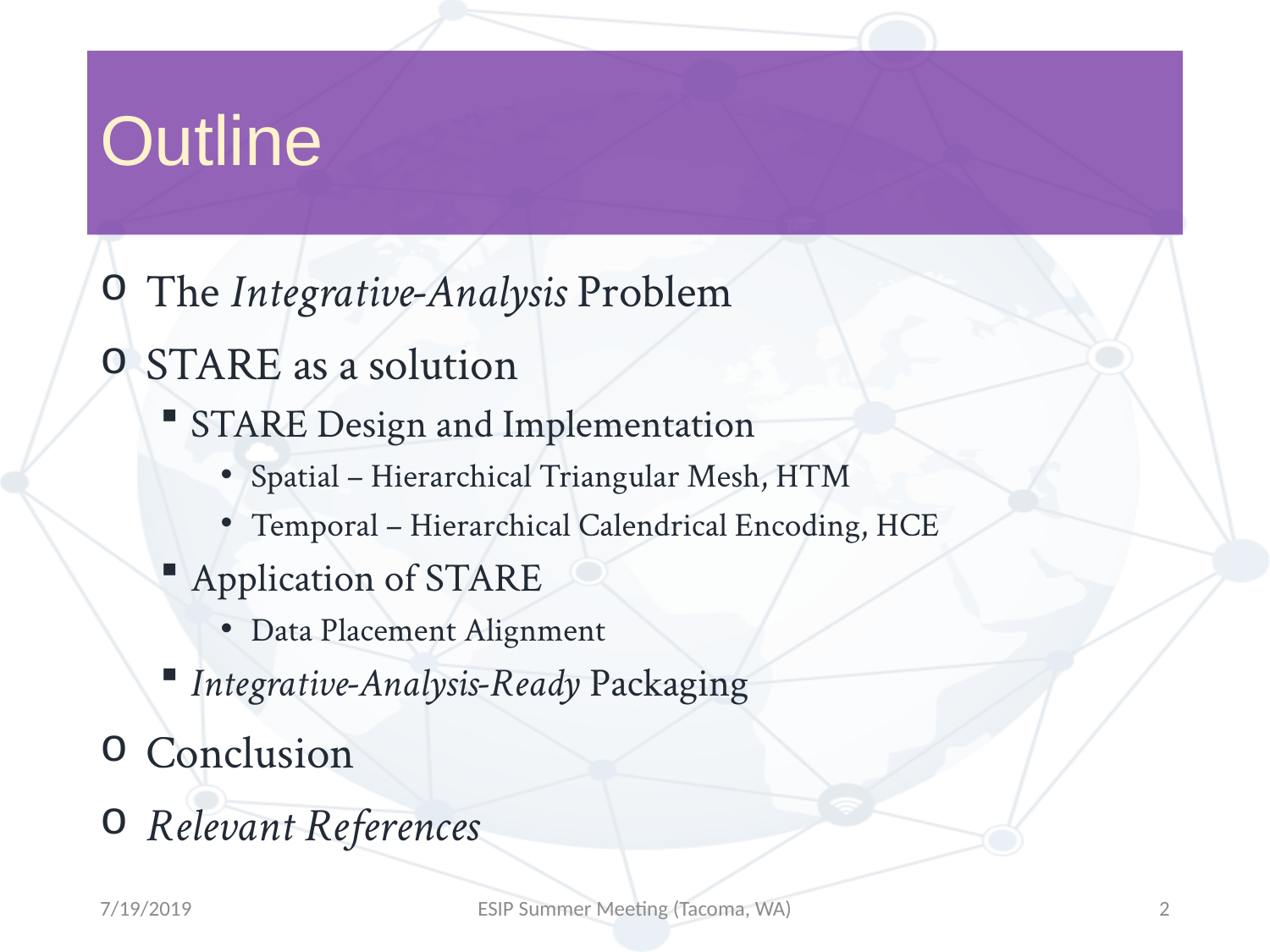

# Outline
The Integrative-Analysis Problem
STARE as a solution
STARE Design and Implementation
Spatial – Hierarchical Triangular Mesh, HTM
Temporal – Hierarchical Calendrical Encoding, HCE
Application of STARE
Data Placement Alignment
Integrative-Analysis-Ready Packaging
Conclusion
Relevant References
7/19/2019
ESIP Summer Meeting (Tacoma, WA)
2